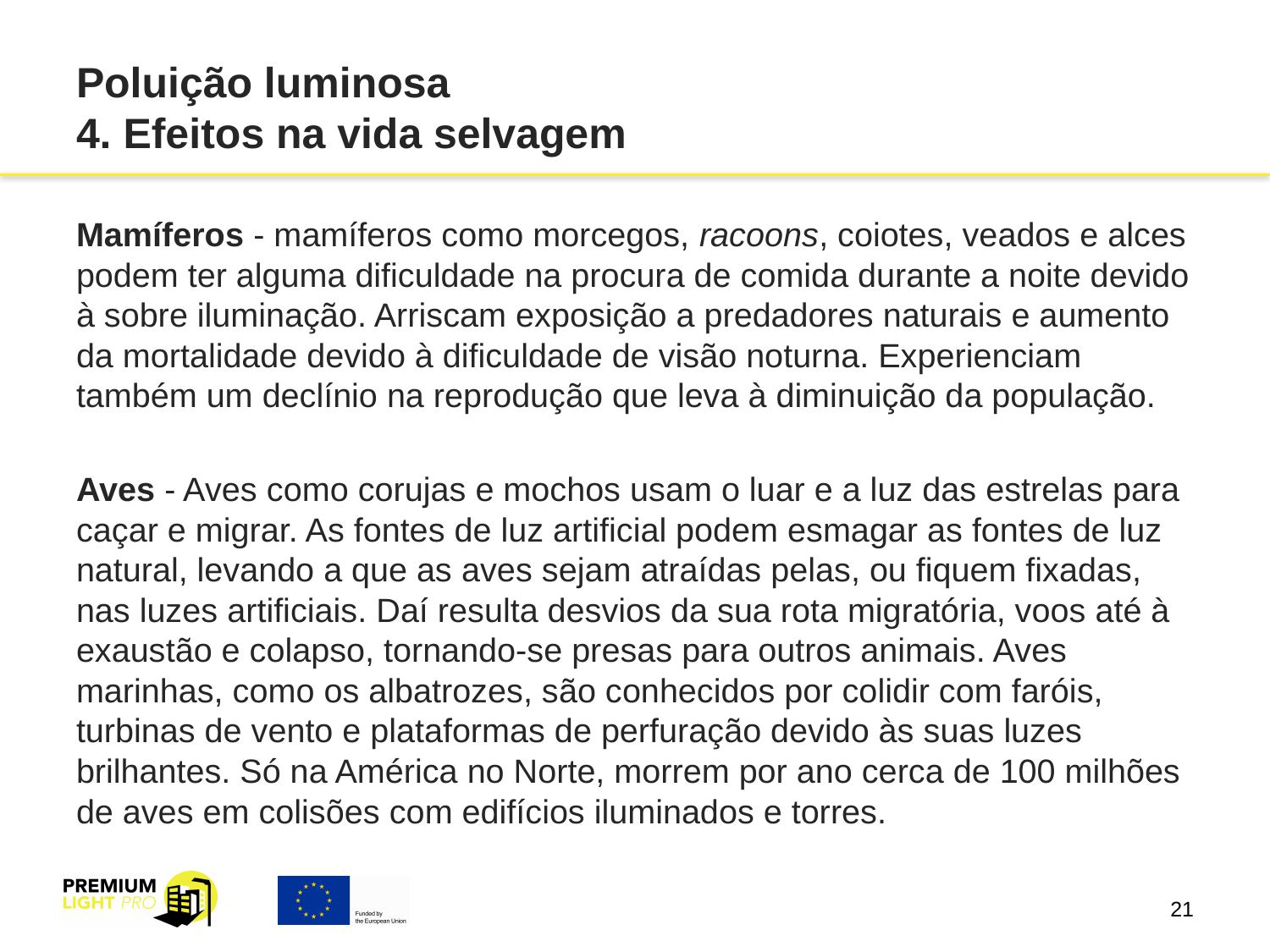

# Poluição luminosa 4. Efeitos na vida selvagem
Mamíferos - mamíferos como morcegos, racoons, coiotes, veados e alces podem ter alguma dificuldade na procura de comida durante a noite devido à sobre iluminação. Arriscam exposição a predadores naturais e aumento da mortalidade devido à dificuldade de visão noturna. Experienciam também um declínio na reprodução que leva à diminuição da população.

Aves - Aves como corujas e mochos usam o luar e a luz das estrelas para caçar e migrar. As fontes de luz artificial podem esmagar as fontes de luz natural, levando a que as aves sejam atraídas pelas, ou fiquem fixadas, nas luzes artificiais. Daí resulta desvios da sua rota migratória, voos até à exaustão e colapso, tornando-se presas para outros animais. Aves marinhas, como os albatrozes, são conhecidos por colidir com faróis, turbinas de vento e plataformas de perfuração devido às suas luzes brilhantes. Só na América no Norte, morrem por ano cerca de 100 milhões de aves em colisões com edifícios iluminados e torres.